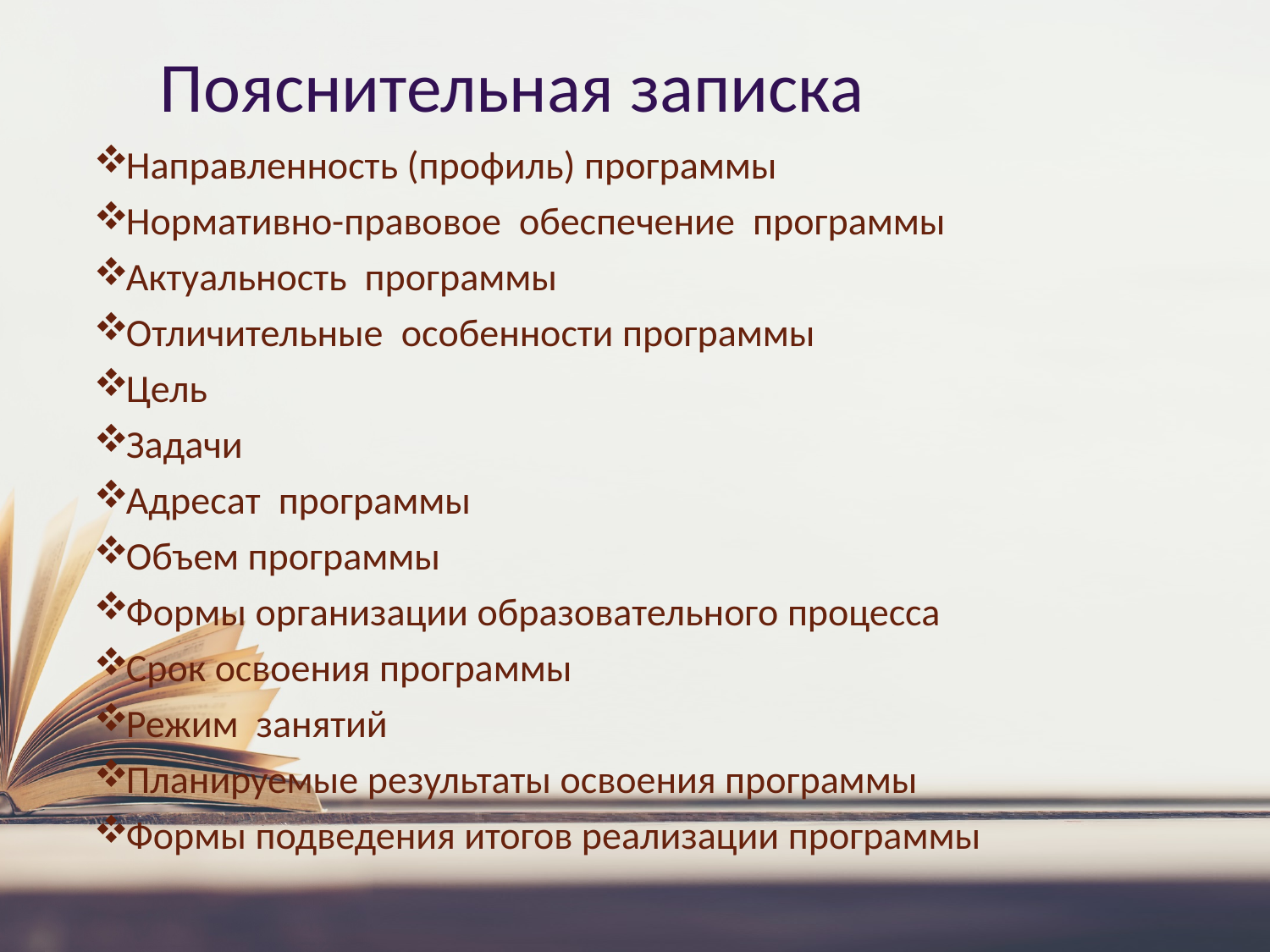

# Пояснительная записка
Направленность (профиль) программы
Нормативно-правовое  обеспечение  программы
Актуальность  программы
Отличительные  особенности программы
Цель
Задачи
Адресат  программы
Объем программы
Формы организации образовательного процесса
Срок освоения программы
Режим  занятий
Планируемые результаты освоения программы
Формы подведения итогов реализации программы